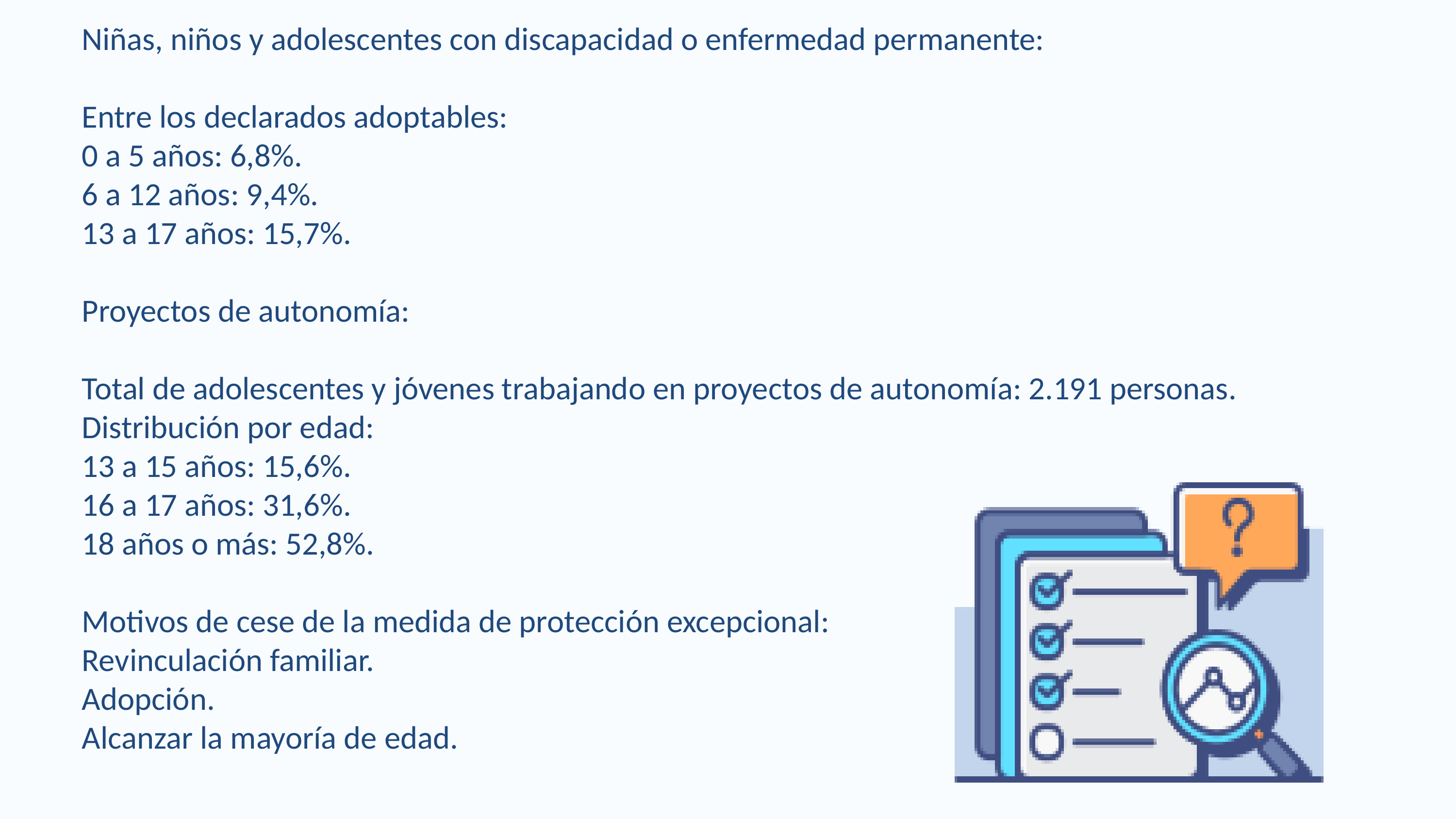

Niñas, niños y adolescentes con discapacidad o enfermedad permanente:

Entre los declarados adoptables:
0 a 5 años: 6,8%.
6 a 12 años: 9,4%.
13 a 17 años: 15,7%.

Proyectos de autonomía:

Total de adolescentes y jóvenes trabajando en proyectos de autonomía: 2.191 personas.
Distribución por edad:
13 a 15 años: 15,6%.
16 a 17 años: 31,6%.
18 años o más: 52,8%.

Motivos de cese de la medida de protección excepcional:
Revinculación familiar.
Adopción.
Alcanzar la mayoría de edad.